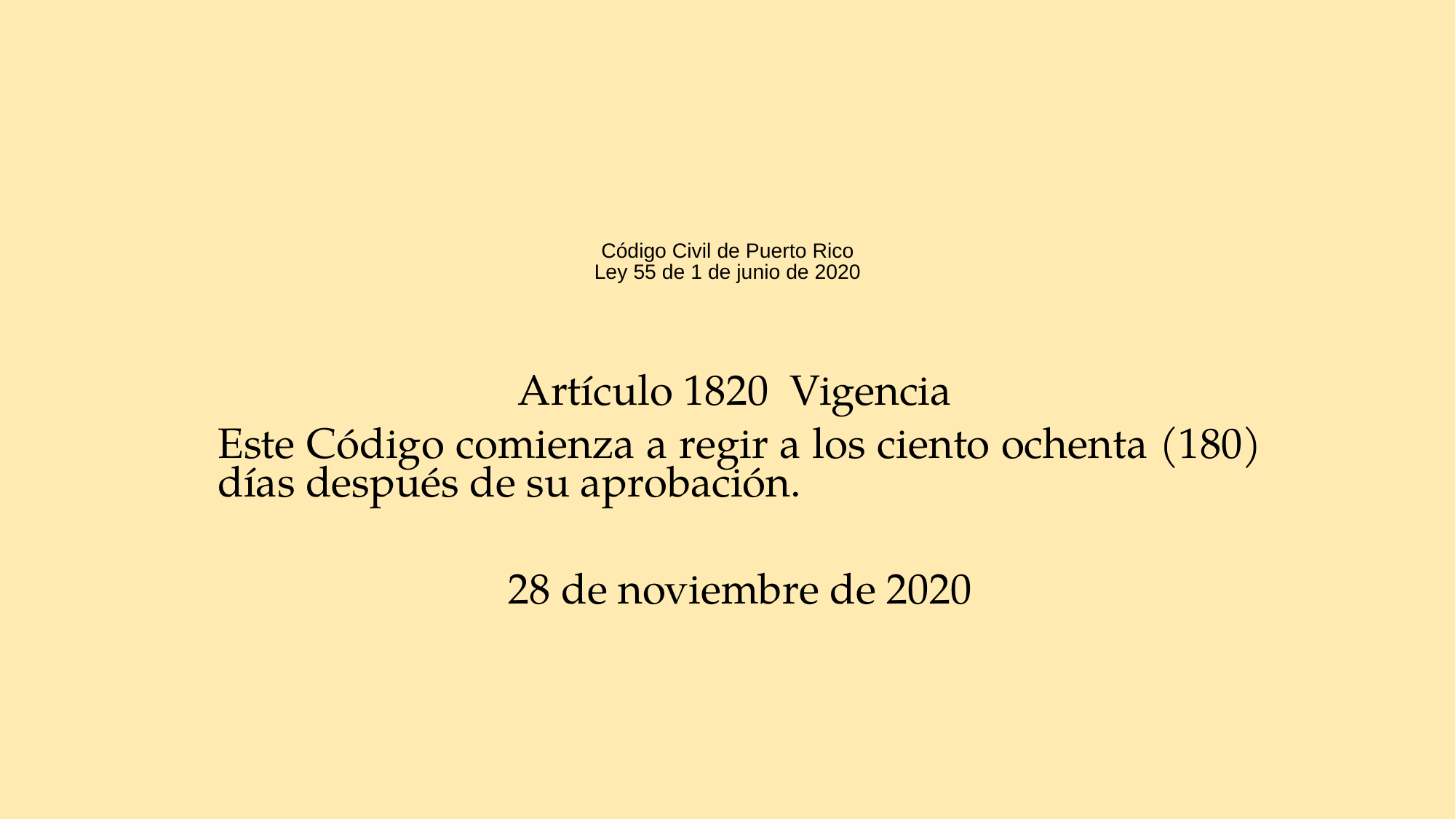

# Código Civil de Puerto Rico Ley 55 de 1 de junio de 2020
Artículo 1820  Vigencia
Este Código comienza a regir a los ciento ochenta (180) días después de su aprobación.

28 de noviembre de 2020